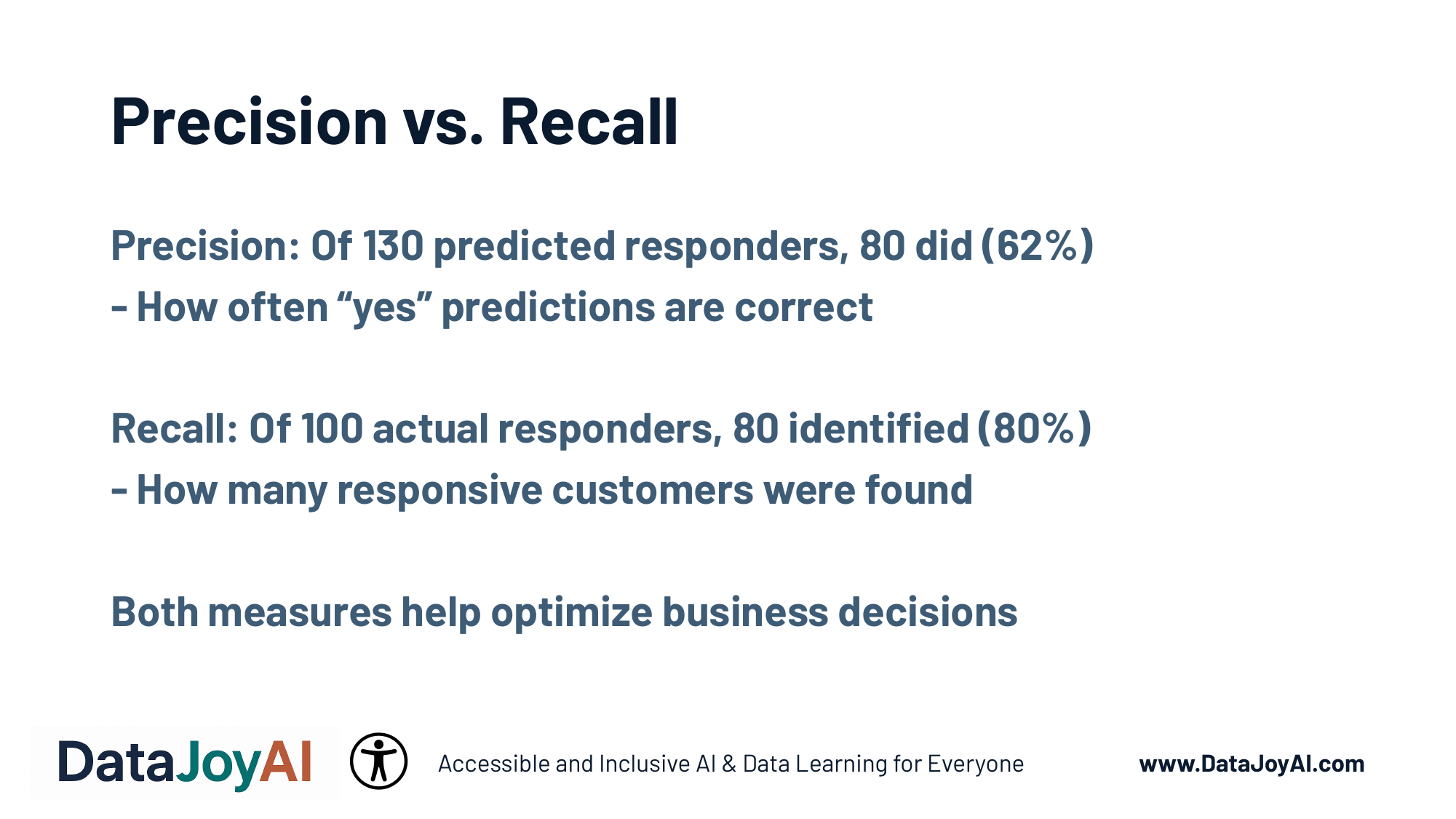

# Precision vs. Recall
Precision: Of 130 predicted responders, 80 did (62%)
- How often “yes” predictions are correct

Recall: Of 100 actual responders, 80 identified (80%)
- How many responsive customers were found

Both measures help optimize business decisions